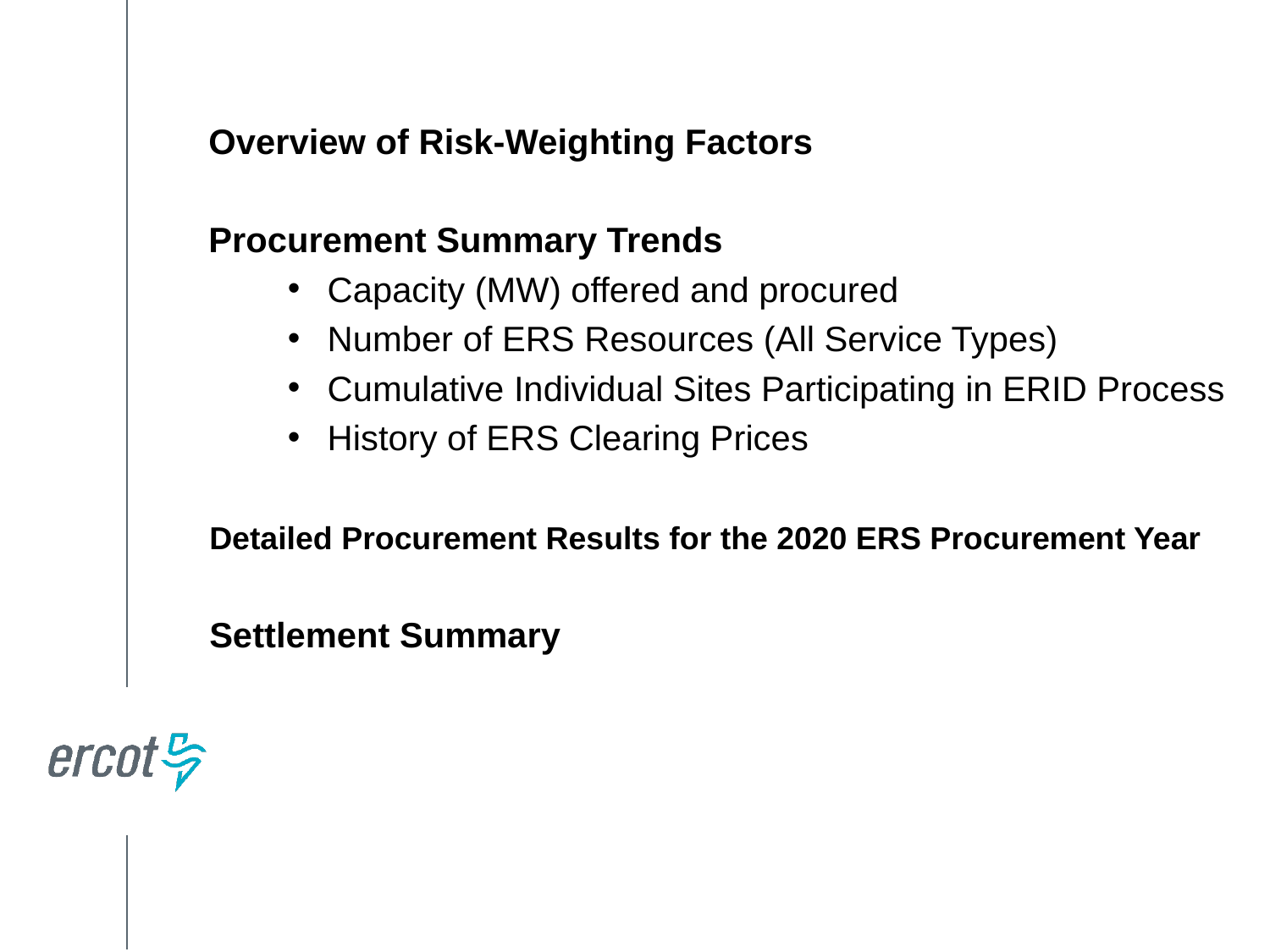

Overview of Risk-Weighting Factors

	Procurement Summary Trends
Capacity (MW) offered and procured
Number of ERS Resources (All Service Types)
Cumulative Individual Sites Participating in ERID Process
History of ERS Clearing Prices

     Detailed Procurement Results for the 2020 ERS Procurement Year

     Settlement Summary